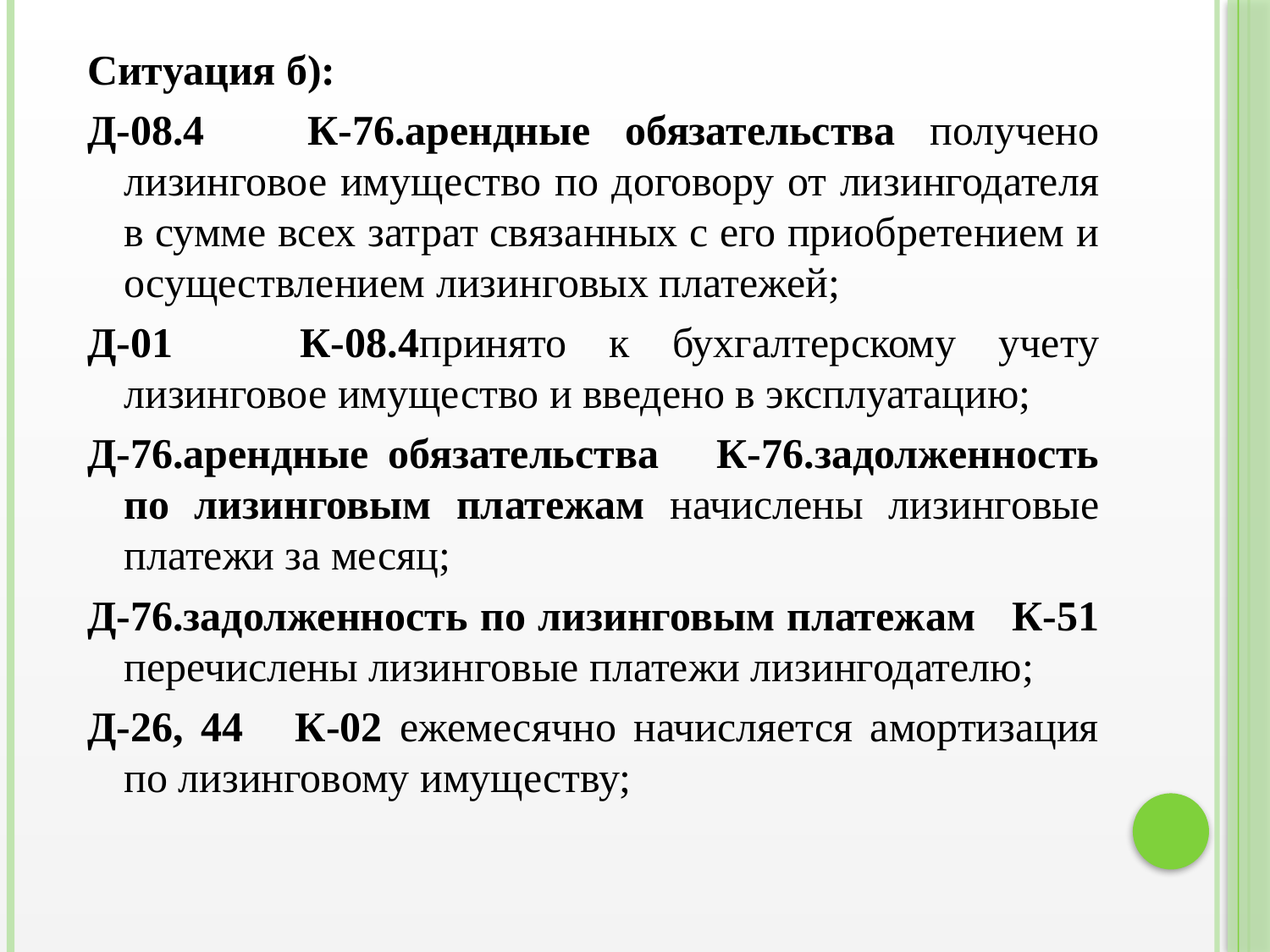

Ситуация б):
Д-08.4   К-76.арендные обязательства получено лизинговое имущество по договору от лизингодателя в сумме всех затрат связанных с его приобретением и осуществлением лизинговых платежей;
Д-01   К-08.4принято к бухгалтерскому учету лизинговое имущество и введено в эксплуатацию;
Д-76.арендные обязательства   К-76.задолженность по лизинговым платежам начислены лизинговые платежи за месяц;
Д-76.задолженность по лизинговым платежам   К-51 перечислены лизинговые платежи лизингодателю;
Д-26, 44   К-02 ежемесячно начисляется амортизация по лизинговому имуществу;